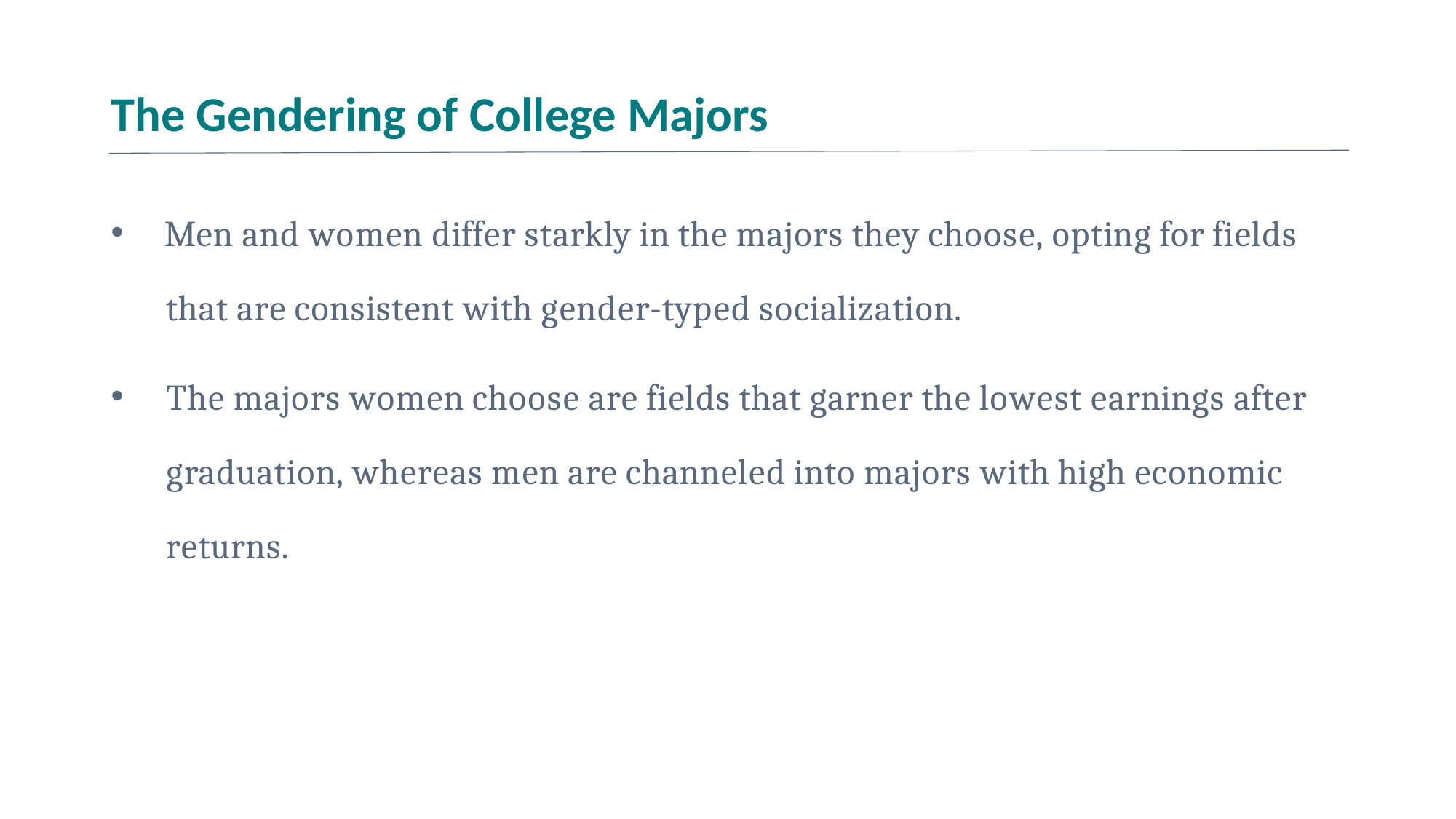

# The Gendering of College Majors
Men and women differ starkly in the majors they choose, opting for fields that are consistent with gender-typed socialization.
The majors women choose are fields that garner the lowest earnings after graduation, whereas men are channeled into majors with high economic returns.